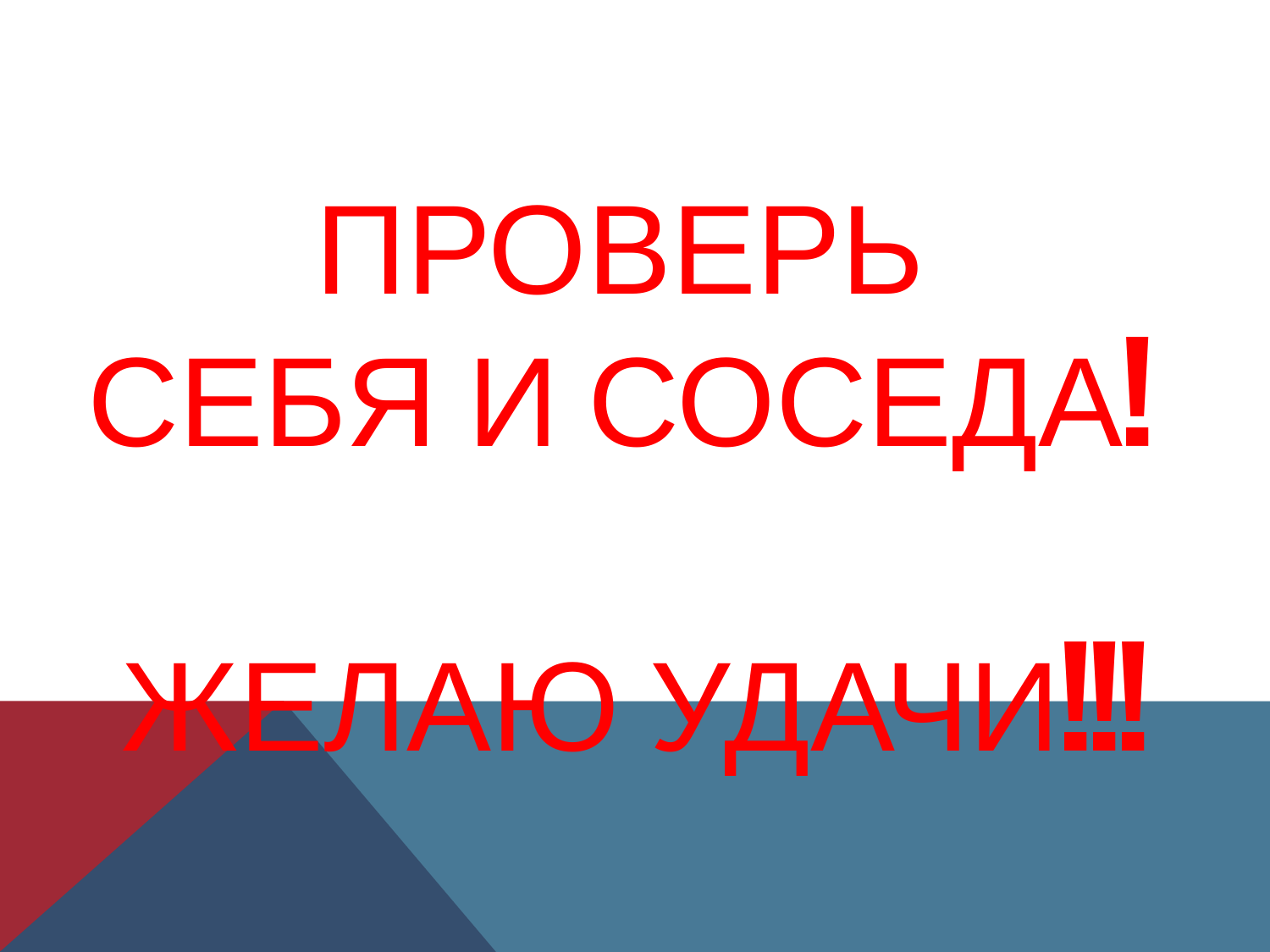

# Проверь себя и соседа! Желаю удачи!!!